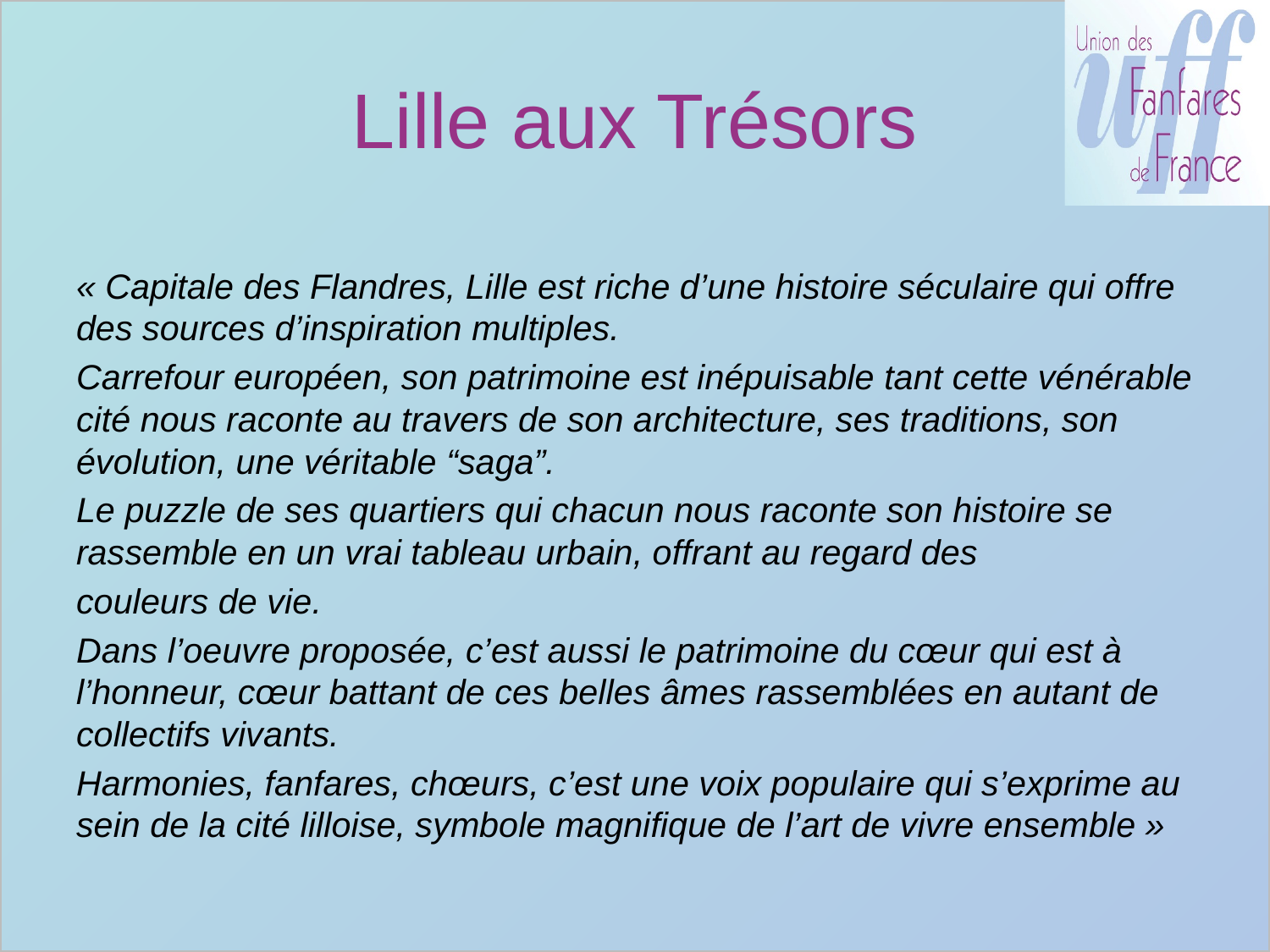

# Lille aux Trésors
« Capitale des Flandres, Lille est riche d’une histoire séculaire qui offre des sources d’inspiration multiples.
Carrefour européen, son patrimoine est inépuisable tant cette vénérable cité nous raconte au travers de son architecture, ses traditions, son évolution, une véritable “saga”.
Le puzzle de ses quartiers qui chacun nous raconte son histoire se rassemble en un vrai tableau urbain, offrant au regard des
couleurs de vie.
Dans l’oeuvre proposée, c’est aussi le patrimoine du cœur qui est à l’honneur, cœur battant de ces belles âmes rassemblées en autant de collectifs vivants.
Harmonies, fanfares, chœurs, c’est une voix populaire qui s’exprime au sein de la cité lilloise, symbole magnifique de l’art de vivre ensemble »